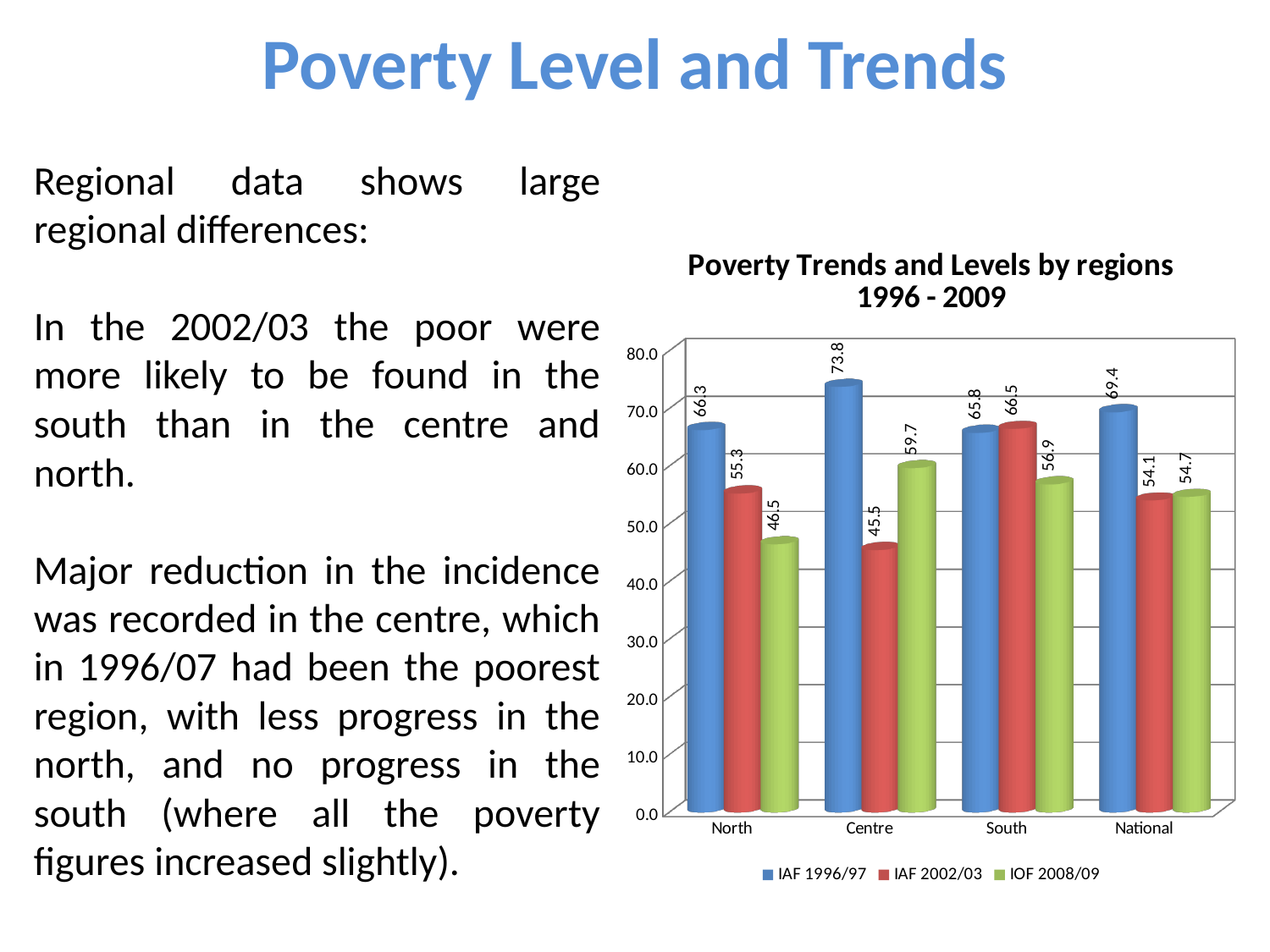

# Poverty Level and Trends
Regional data shows large regional differences:

In the 2002/03 the poor were more likely to be found in the south than in the centre and north.

Major reduction in the incidence was recorded in the centre, which in 1996/07 had been the poorest region, with less progress in the north, and no progress in the south (where all the poverty figures increased slightly).

[unsupported chart]